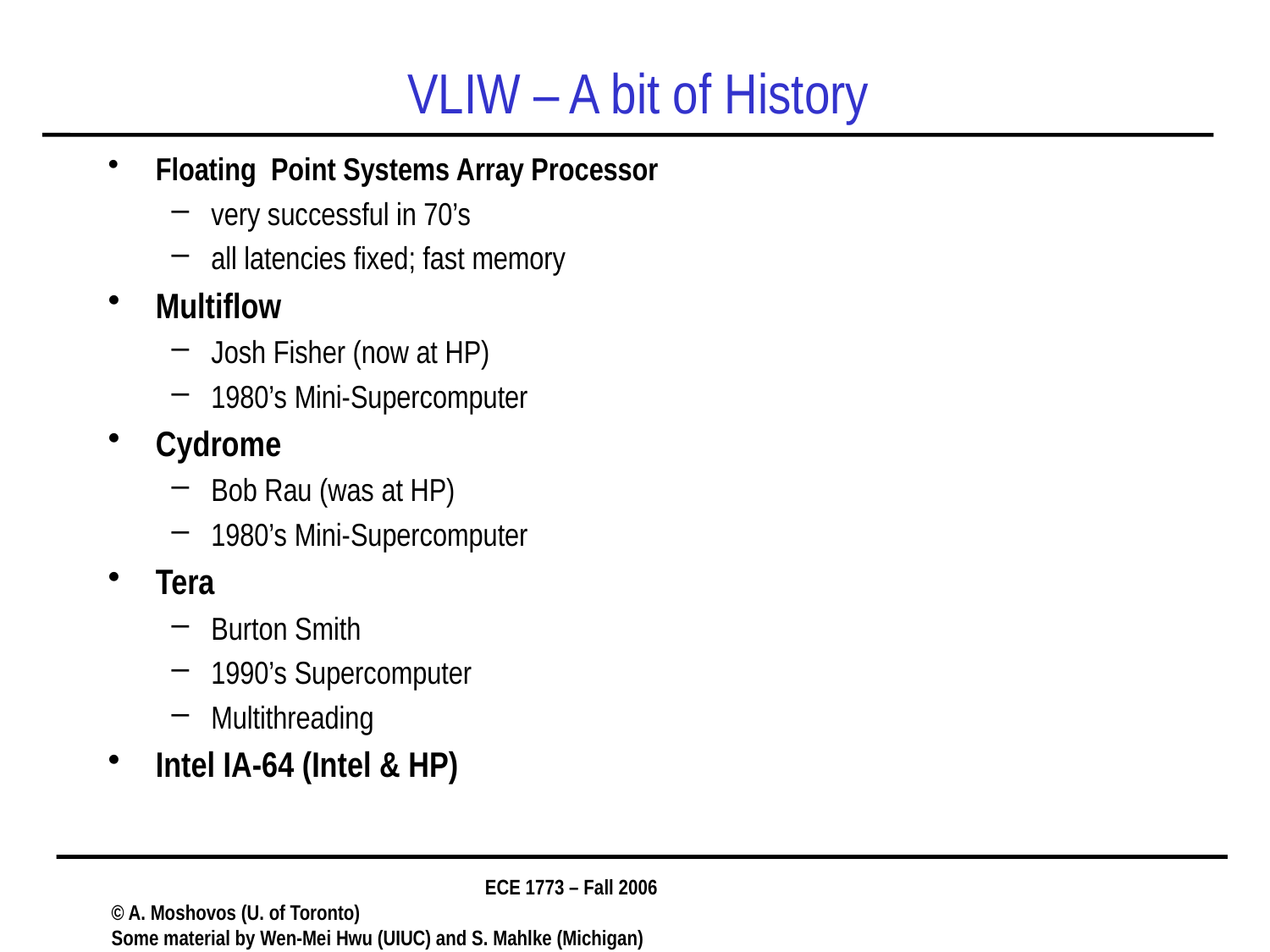

# VLIW – A bit of History
Floating  Point Systems Array Processor
very successful in 70’s
all latencies fixed; fast memory
Multiflow
Josh Fisher (now at HP)
1980’s Mini-Supercomputer
Cydrome
Bob Rau (was at HP)
1980’s Mini-Supercomputer
Tera
Burton Smith
1990’s Supercomputer
Multithreading
Intel IA-64 (Intel & HP)
ECE 1773 – Fall 2006
© A. Moshovos (U. of Toronto)
Some material by Wen-Mei Hwu (UIUC) and S. Mahlke (Michigan)